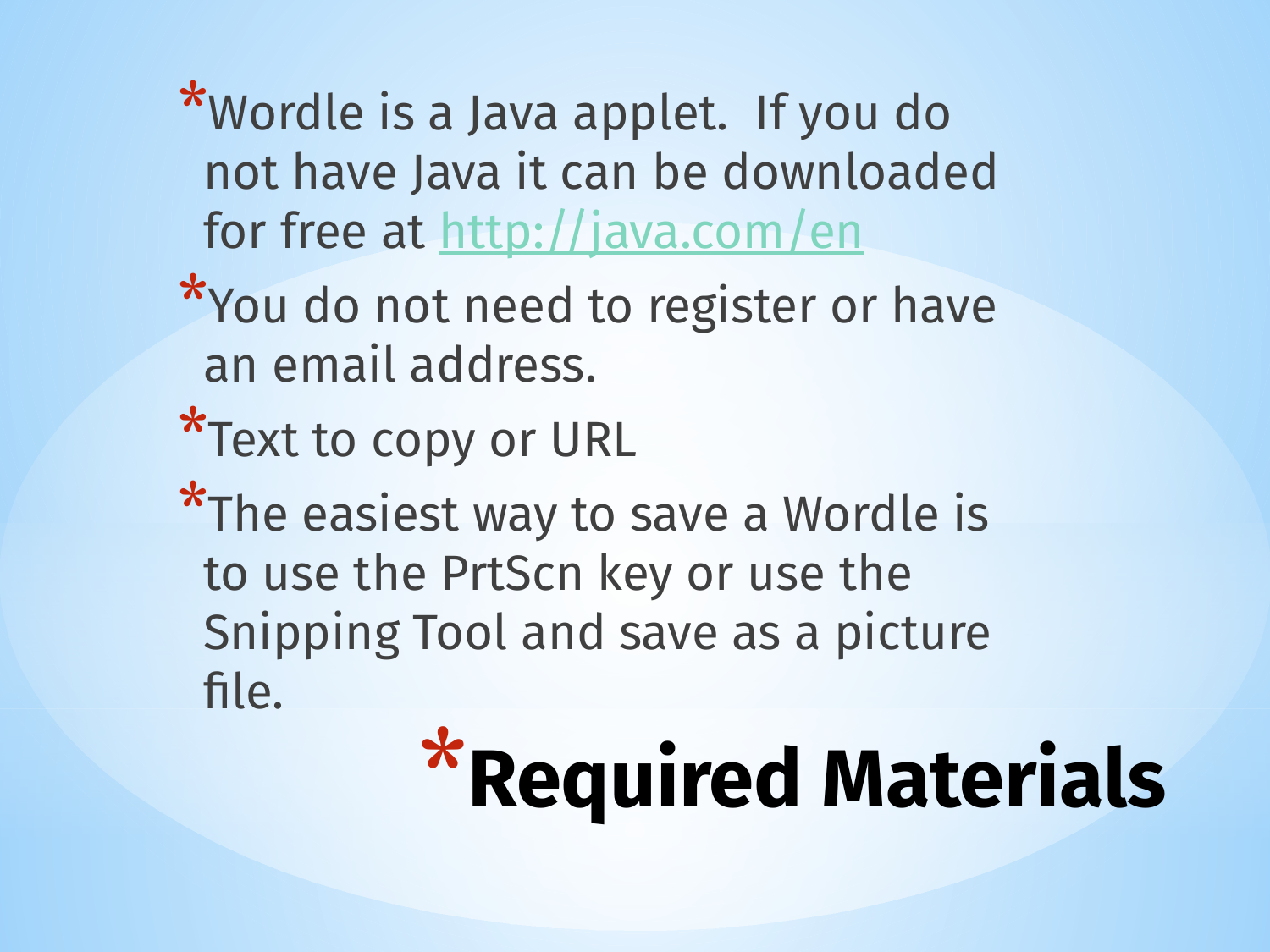

Wordle is a Java applet.  If you do not have Java it can be downloaded for free at http://java.com/en
You do not need to register or have an email address.
Text to copy or URL
The easiest way to save a Wordle is to use the PrtScn key or use the Snipping Tool and save as a picture file.
# Required Materials